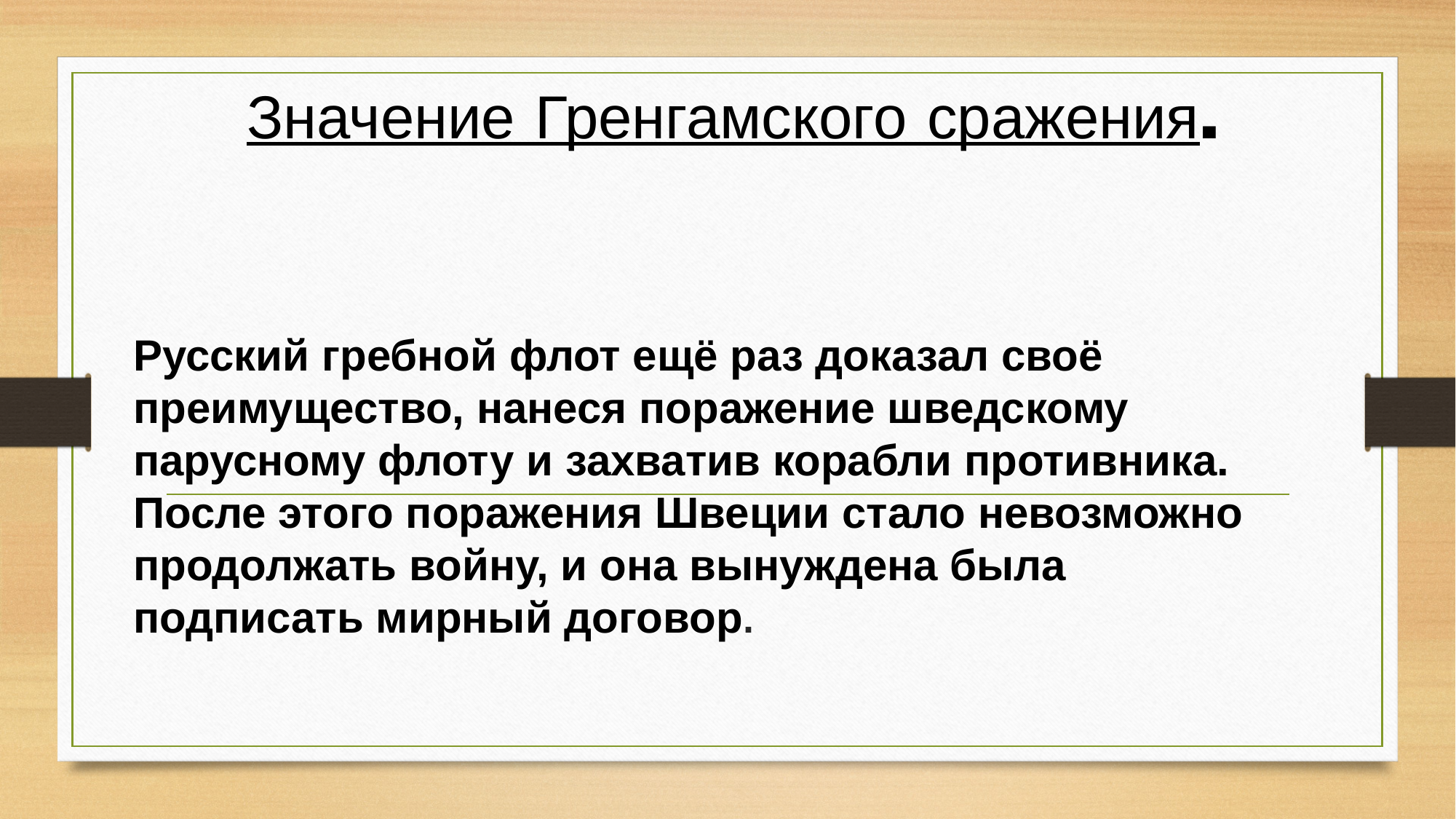

Значение Гренгамского сражения.
# Русский гребной флот ещё раз доказал своё преимущество, нанеся поражение шведскому парусному флоту и захватив корабли противника. После этого поражения Швеции стало невозможно продолжать войну, и она вынуждена была подписать мирный договор.